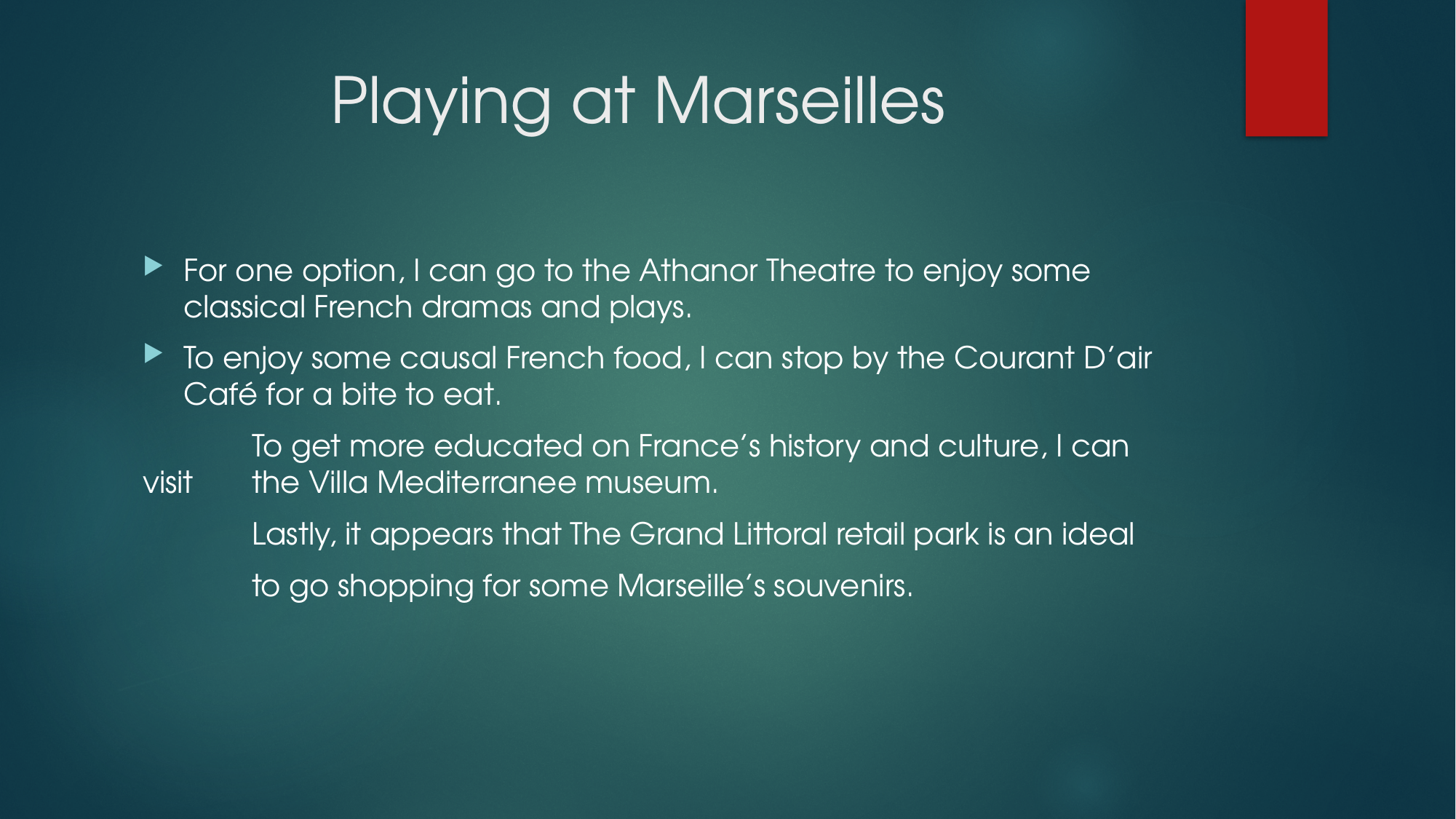

# Playing at Marseilles
For one option, I can go to the Athanor Theatre to enjoy some classical French dramas and plays.
To enjoy some causal French food, I can stop by the Courant D’air Café for a bite to eat.
	To get more educated on France’s history and culture, I can visit 	the Villa Mediterranee museum.
	Lastly, it appears that The Grand Littoral retail park is an ideal
	to go shopping for some Marseille’s souvenirs.